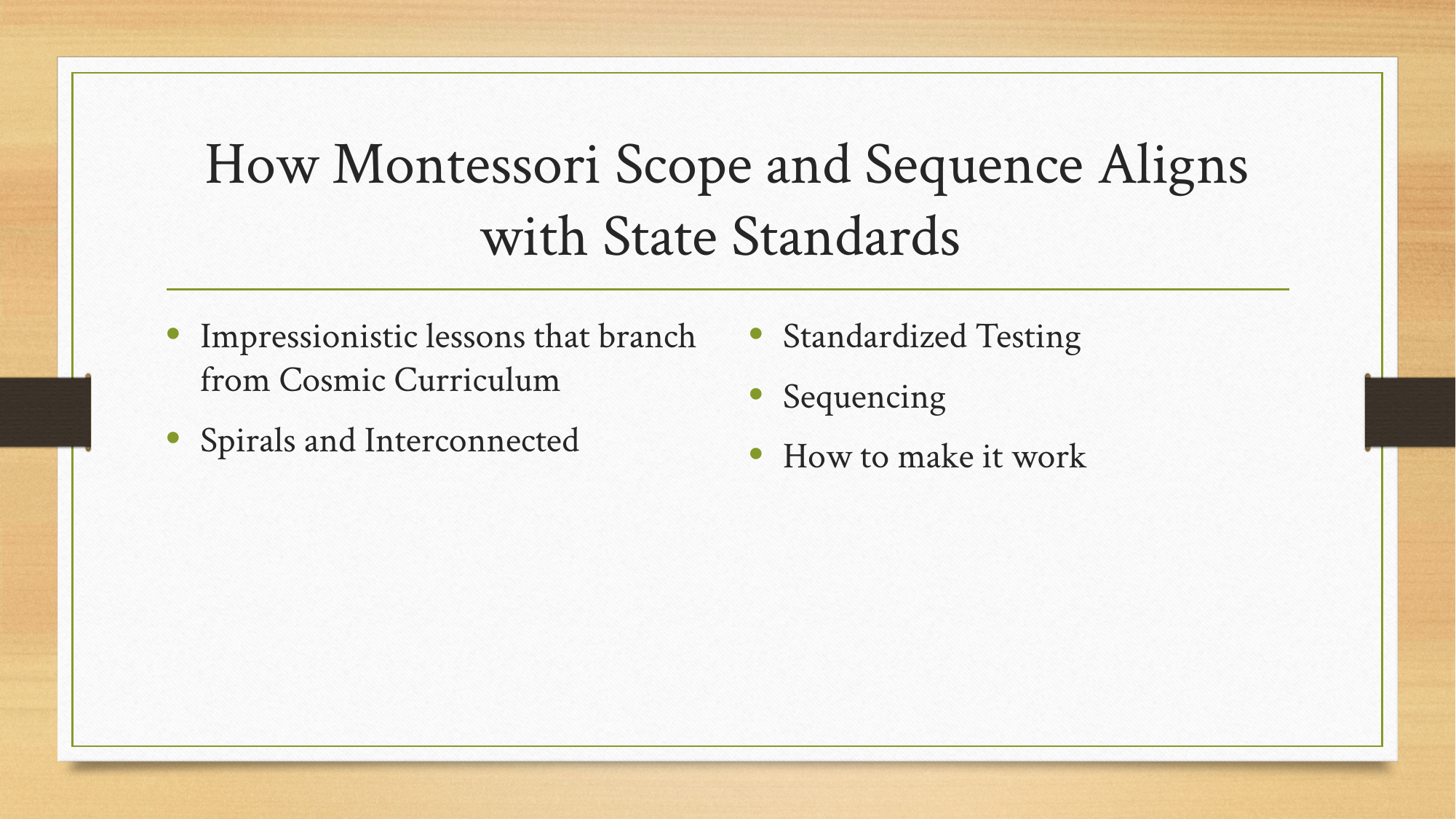

# How Montessori Scope and Sequence Aligns with State Standards
Impressionistic lessons that branch from Cosmic Curriculum
Spirals and Interconnected

Standardized Testing
Sequencing
How to make it work